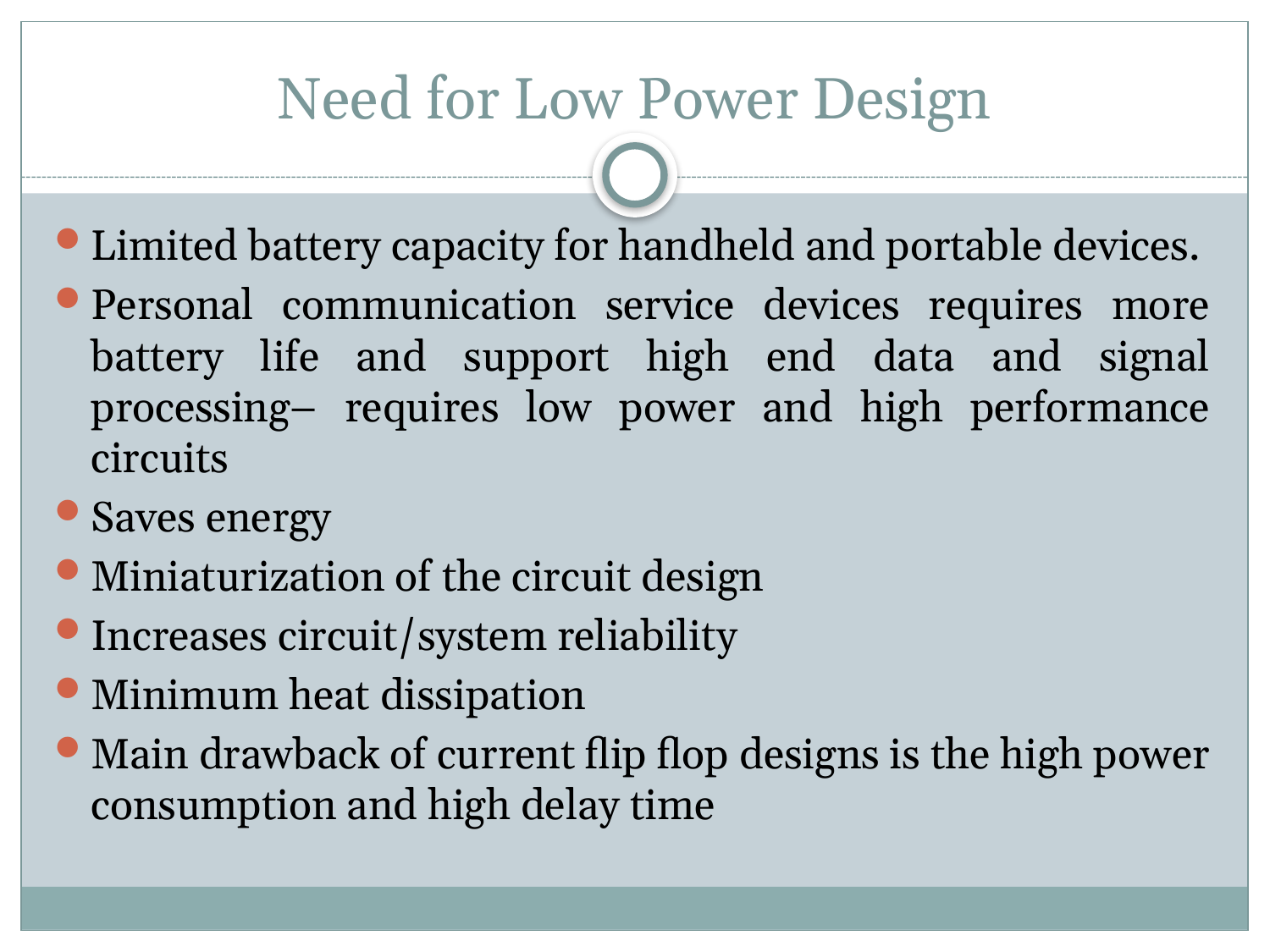

# Need for Low Power Design
Limited battery capacity for handheld and portable devices.
Personal communication service devices requires more battery life and support high end data and signal processing– requires low power and high performance circuits
Saves energy
Miniaturization of the circuit design
Increases circuit/system reliability
Minimum heat dissipation
Main drawback of current flip flop designs is the high power consumption and high delay time